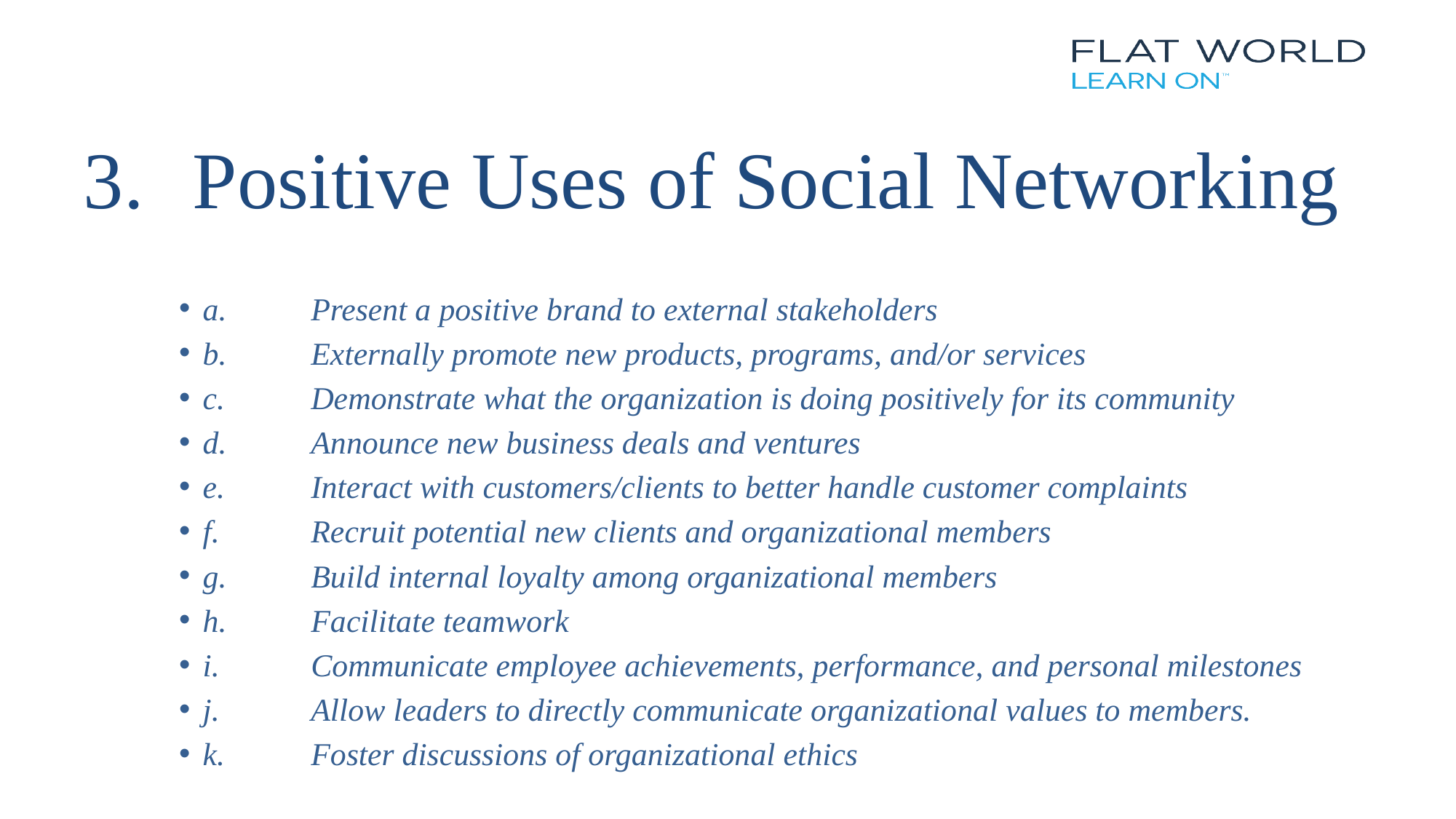

# 3.	Positive Uses of Social Networking
a.	Present a positive brand to external stakeholders
b.	Externally promote new products, programs, and/or services
c.		Demonstrate what the organization is doing positively for its community
d.	Announce new business deals and ventures
e.		Interact with customers/clients to better handle customer complaints
f.		Recruit potential new clients and organizational members
g.	Build internal loyalty among organizational members
h.	Facilitate teamwork
i.		Communicate employee achievements, performance, and personal milestones
j.		Allow leaders to directly communicate organizational values to members.
k.		Foster discussions of organizational ethics